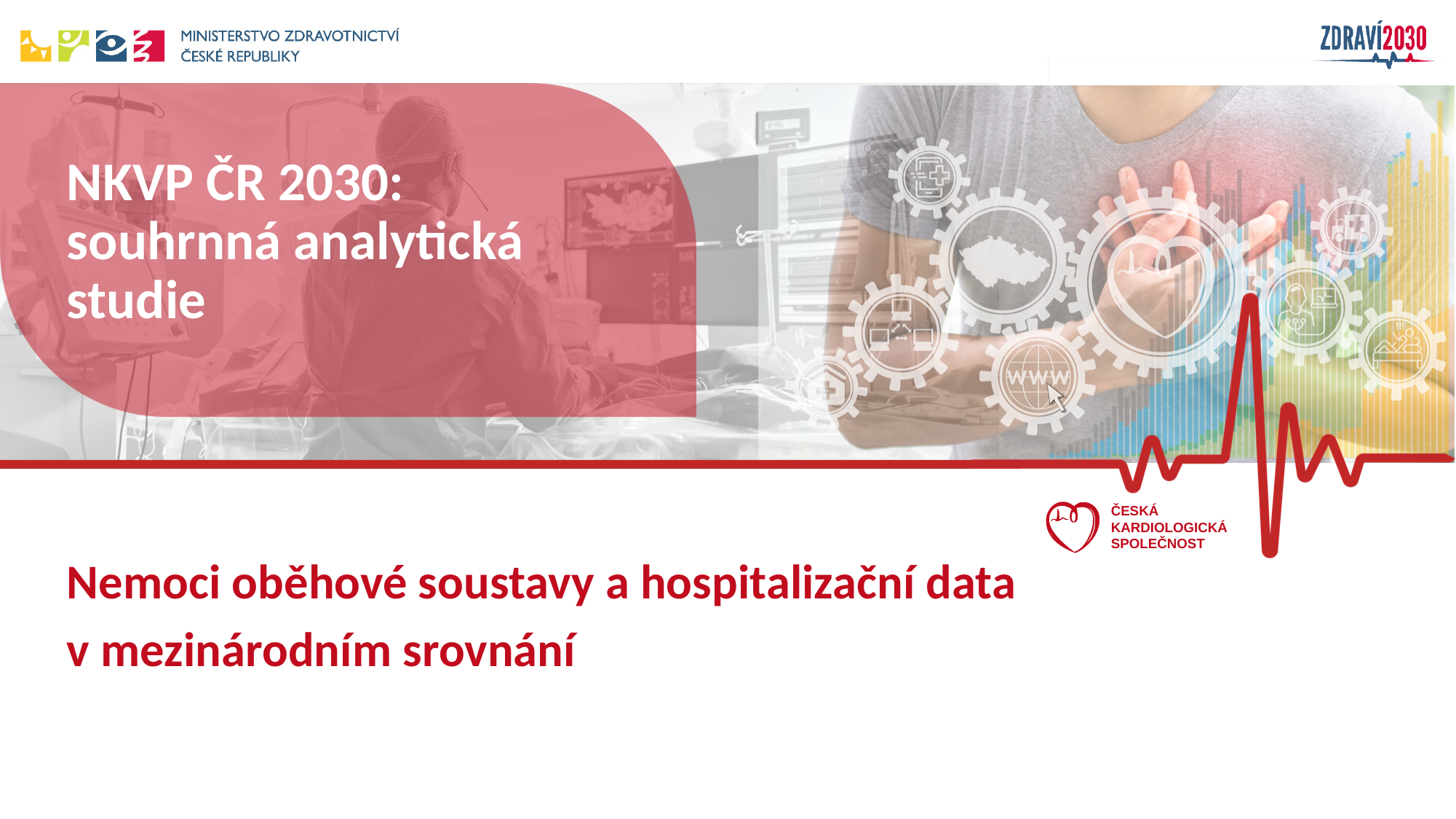

# NKVP ČR 2030: souhrnná analytická studie
Nemoci oběhové soustavy a hospitalizační data
v mezinárodním srovnání